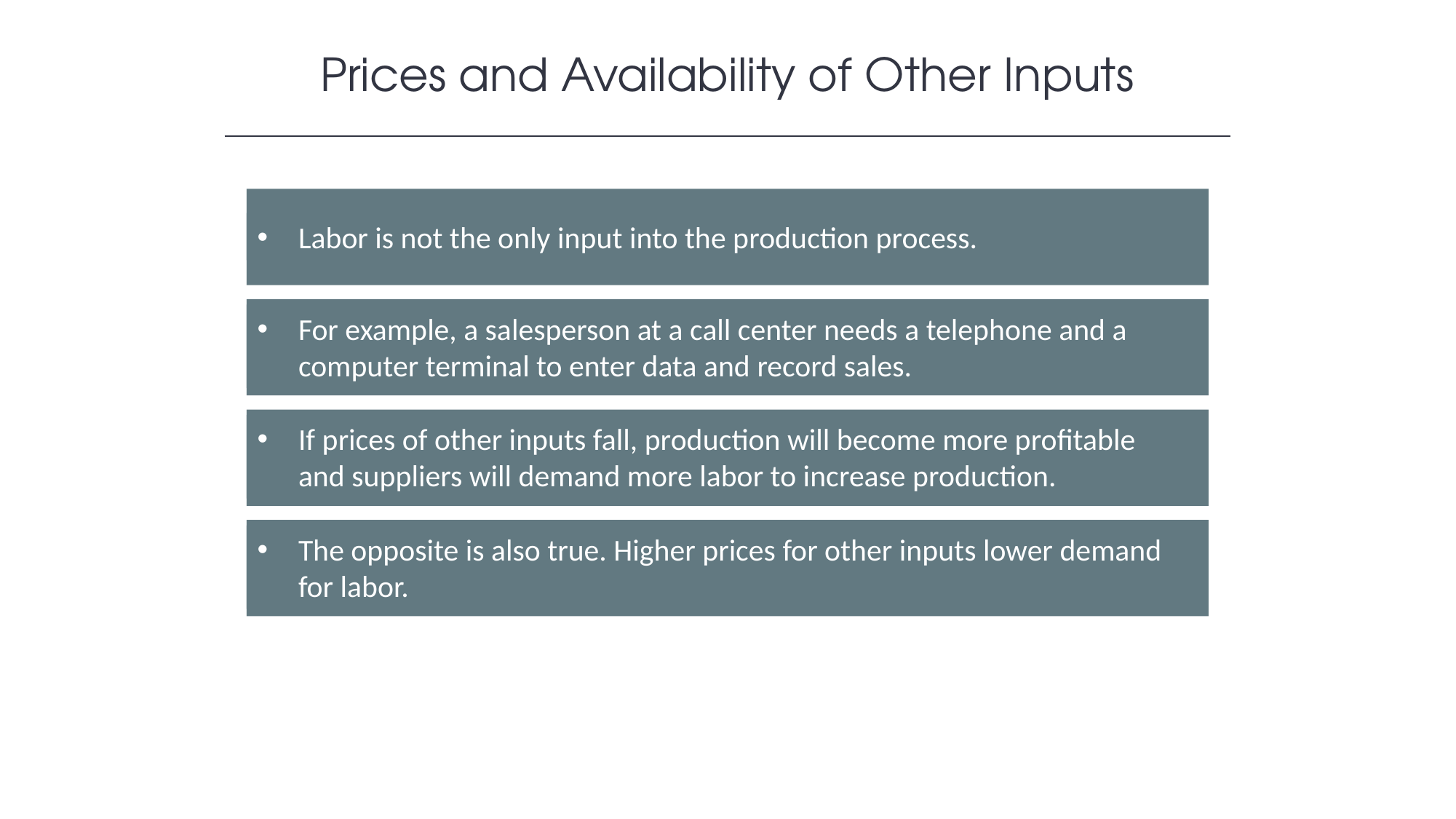

Prices and Availability of Other Inputs

Labor is not the only input into the production process.

For example, a salesperson at a call center needs a telephone and a computer terminal to enter data and record sales.

If prices of other inputs fall, production will become more profitable and suppliers will demand more labor to increase production.

The opposite is also true. Higher prices for other inputs lower demand for labor.